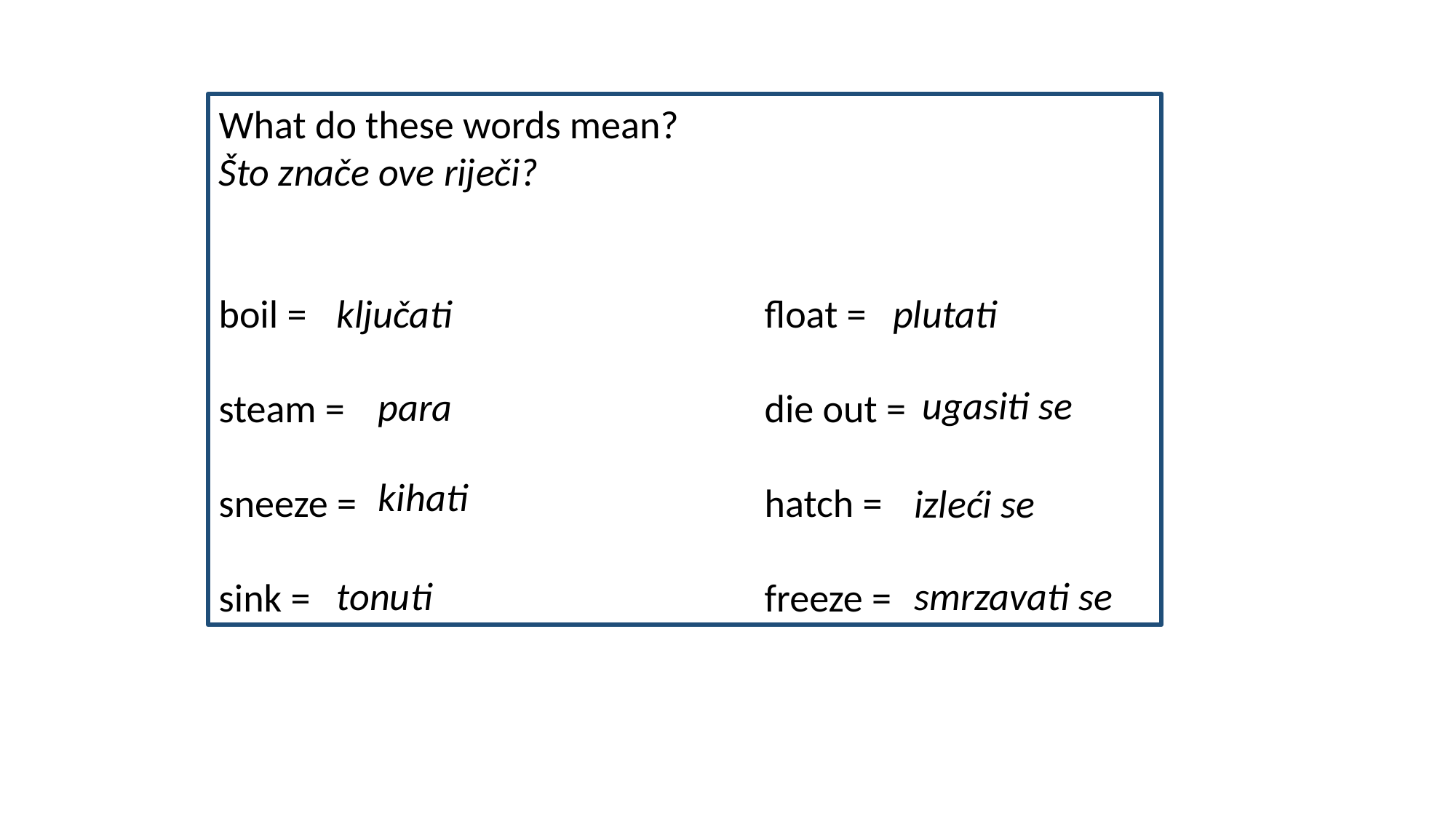

What do these words mean?
Što znače ove riječi?

boil =					float =

steam =				die out =

sneeze = 				hatch =

sink =					freeze =
plutati
ključati
ugasiti se
para
kihati
izleći se
tonuti
smrzavati se